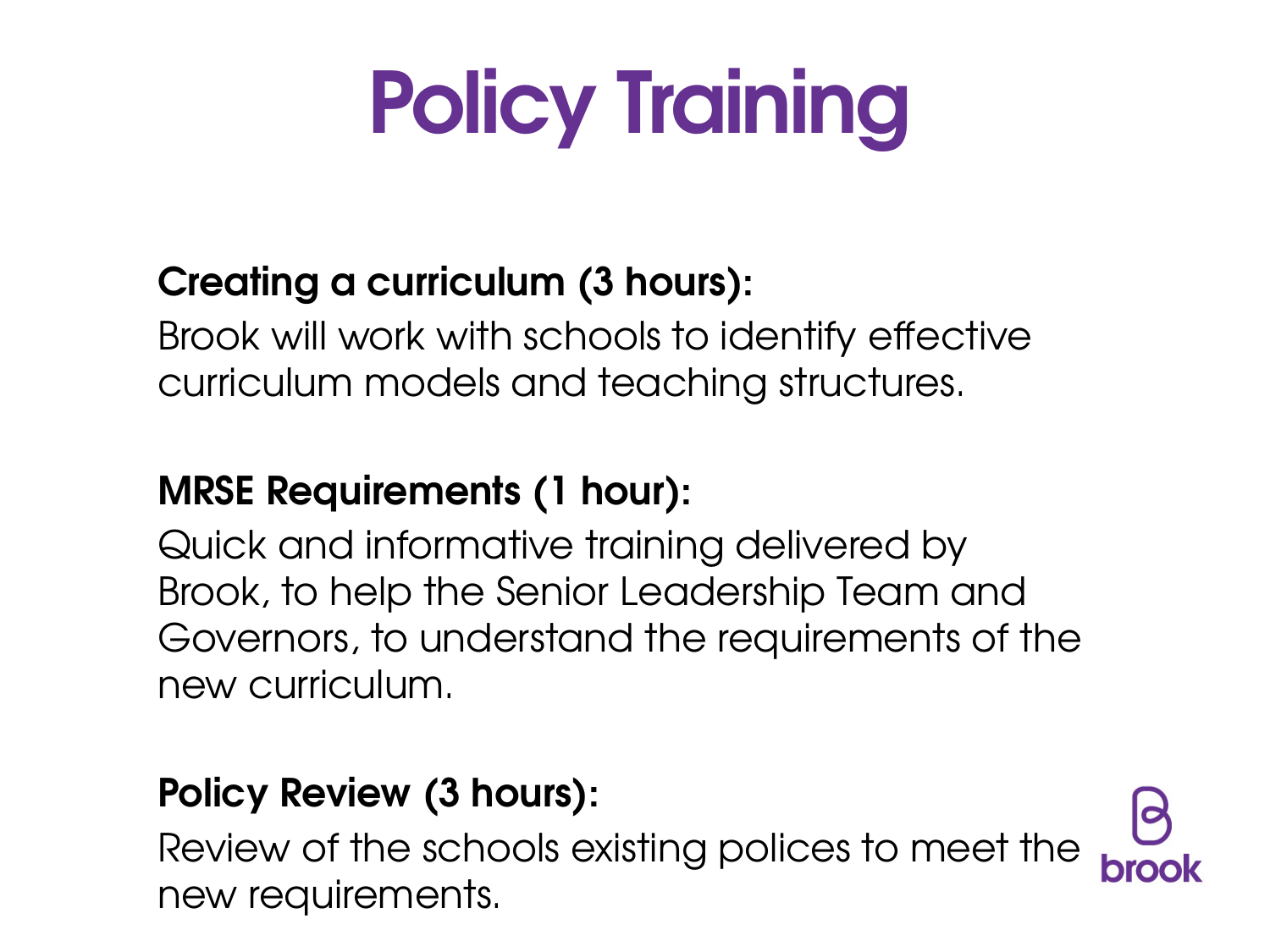

# Policy Training

Creating a curriculum (3 hours):
Brook will work with schools to identify effective curriculum models and teaching structures.

MRSE Requirements (1 hour):
Quick and informative training delivered by Brook, to help the Senior Leadership Team and Governors, to understand the requirements of the new curriculum.

Policy Review (3 hours):
Review of the schools existing polices to meet the new requirements.